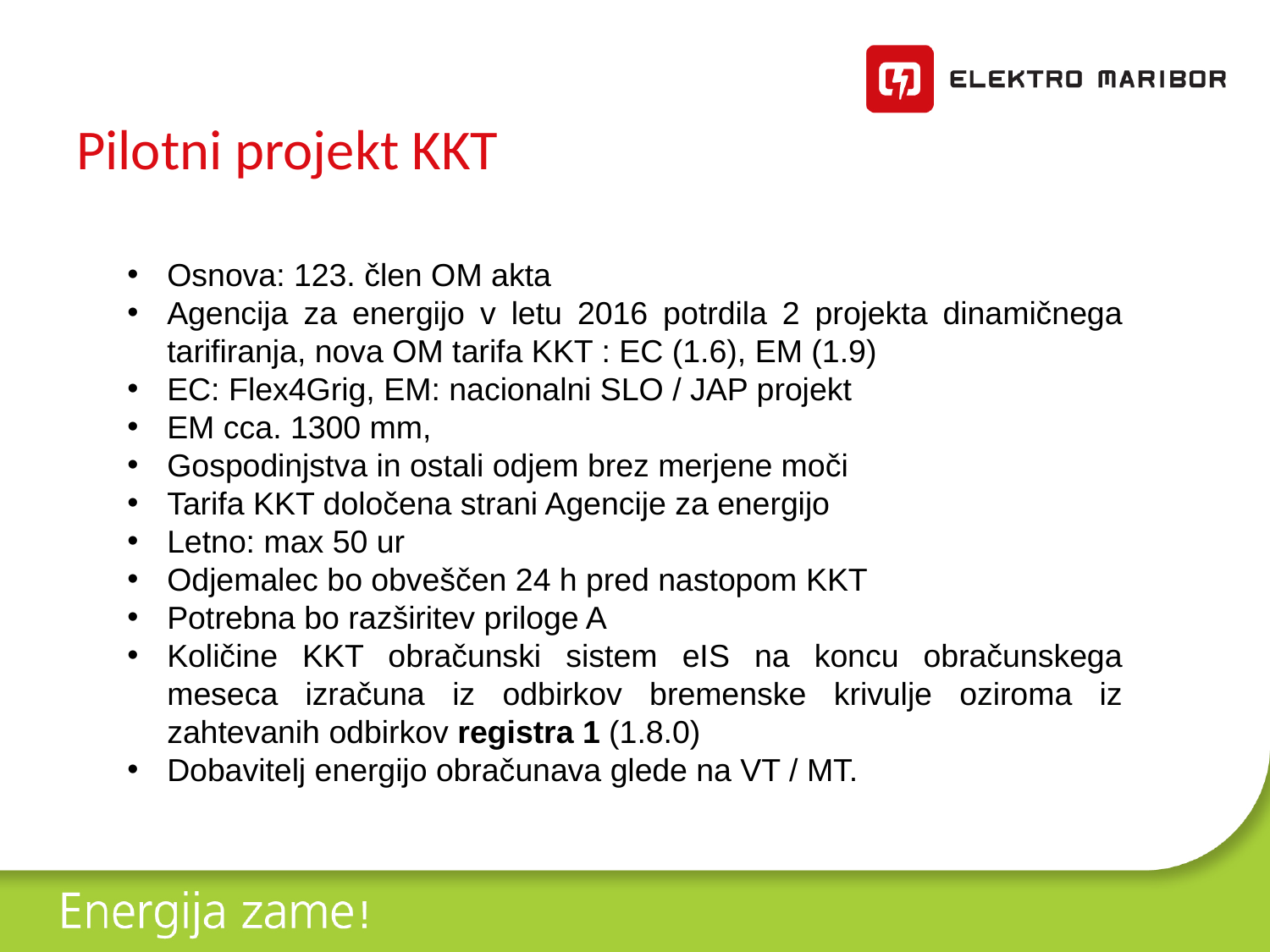

# Pilotni projekt KKT
Osnova: 123. člen OM akta
Agencija za energijo v letu 2016 potrdila 2 projekta dinamičnega tarifiranja, nova OM tarifa KKT : EC (1.6), EM (1.9)
EC: Flex4Grig, EM: nacionalni SLO / JAP projekt
EM cca. 1300 mm,
Gospodinjstva in ostali odjem brez merjene moči
Tarifa KKT določena strani Agencije za energijo
Letno: max 50 ur
Odjemalec bo obveščen 24 h pred nastopom KKT
Potrebna bo razširitev priloge A
Količine KKT obračunski sistem eIS na koncu obračunskega meseca izračuna iz odbirkov bremenske krivulje oziroma iz zahtevanih odbirkov registra 1 (1.8.0)
Dobavitelj energijo obračunava glede na VT / MT.